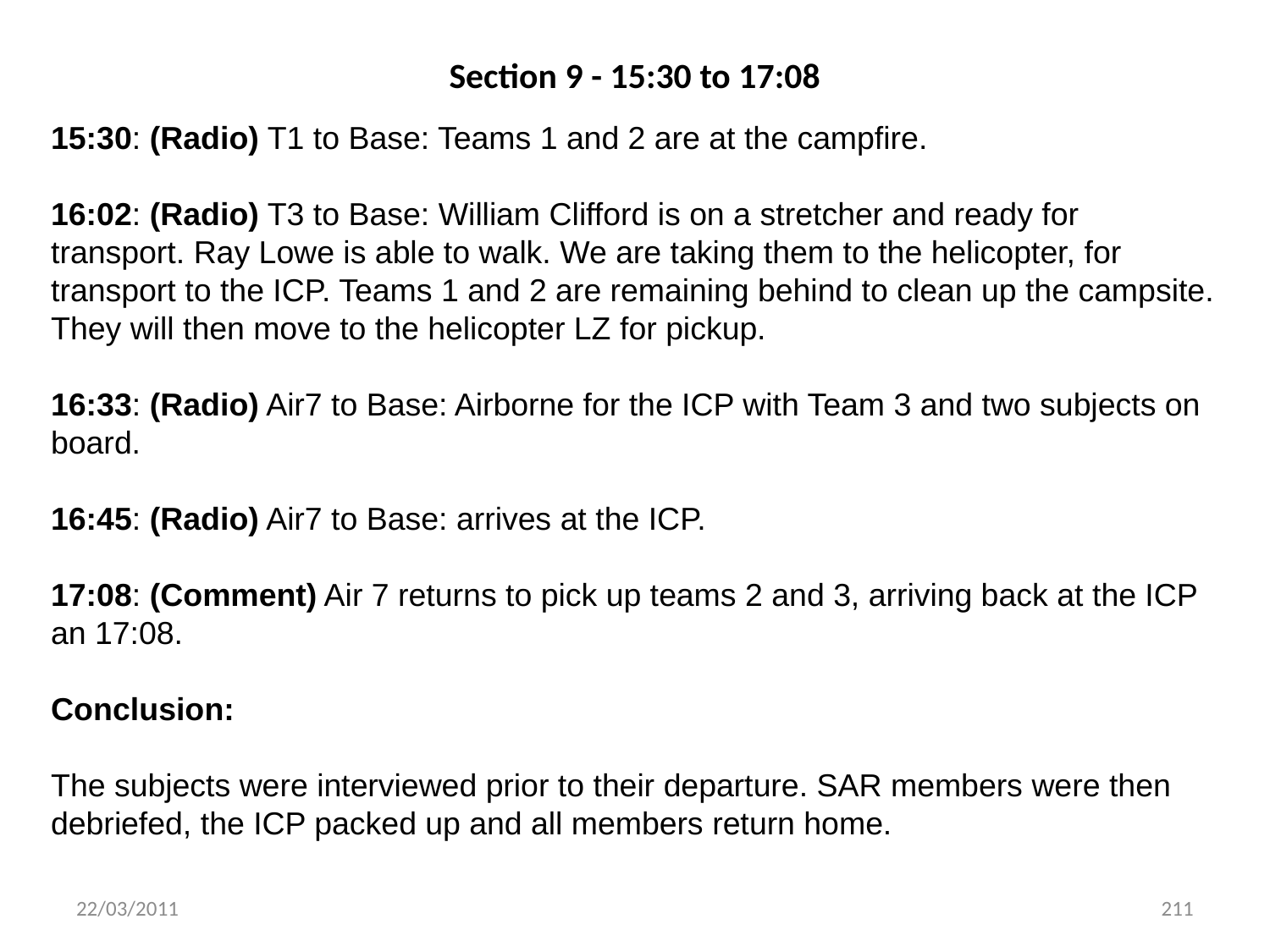

# Section 9 - 15:30 to 17:08
15:30: (Radio) T1 to Base: Teams 1 and 2 are at the campfire.

16:02: (Radio) T3 to Base: William Clifford is on a stretcher and ready for transport. Ray Lowe is able to walk. We are taking them to the helicopter, for transport to the ICP. Teams 1 and 2 are remaining behind to clean up the campsite. They will then move to the helicopter LZ for pickup.

16:33: (Radio) Air7 to Base: Airborne for the ICP with Team 3 and two subjects on board.

16:45: (Radio) Air7 to Base: arrives at the ICP.

17:08: (Comment) Air 7 returns to pick up teams 2 and 3, arriving back at the ICP an 17:08.

Conclusion:

The subjects were interviewed prior to their departure. SAR members were then debriefed, the ICP packed up and all members return home.
22/03/2011
211